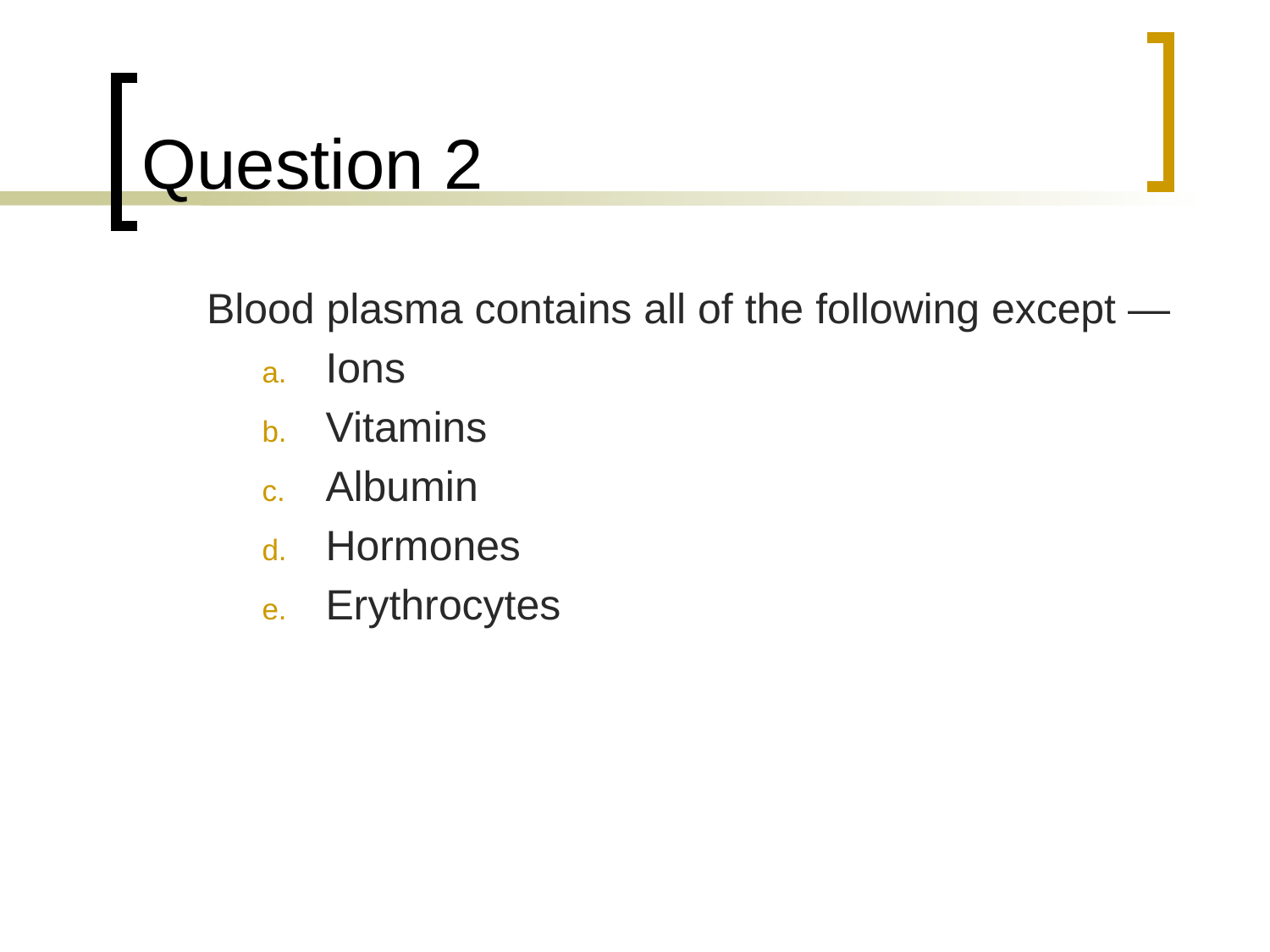

# Question 2
	Blood plasma contains all of the following except —
Ions
Vitamins
Albumin
Hormones
Erythrocytes